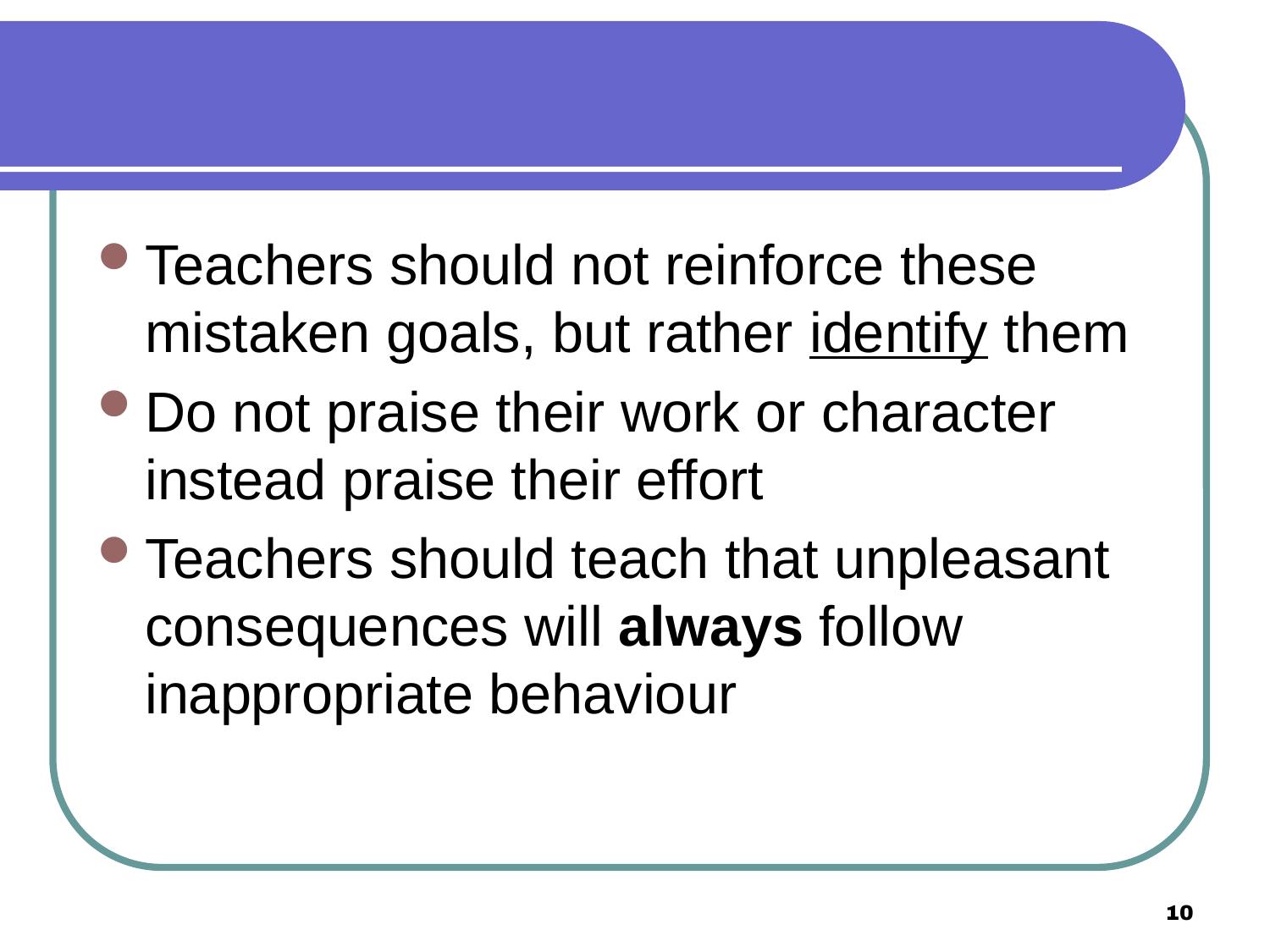

#
Teachers should not reinforce these mistaken goals, but rather identify them
Do not praise their work or character instead praise their effort
Teachers should teach that unpleasant consequences will always follow inappropriate behaviour
10